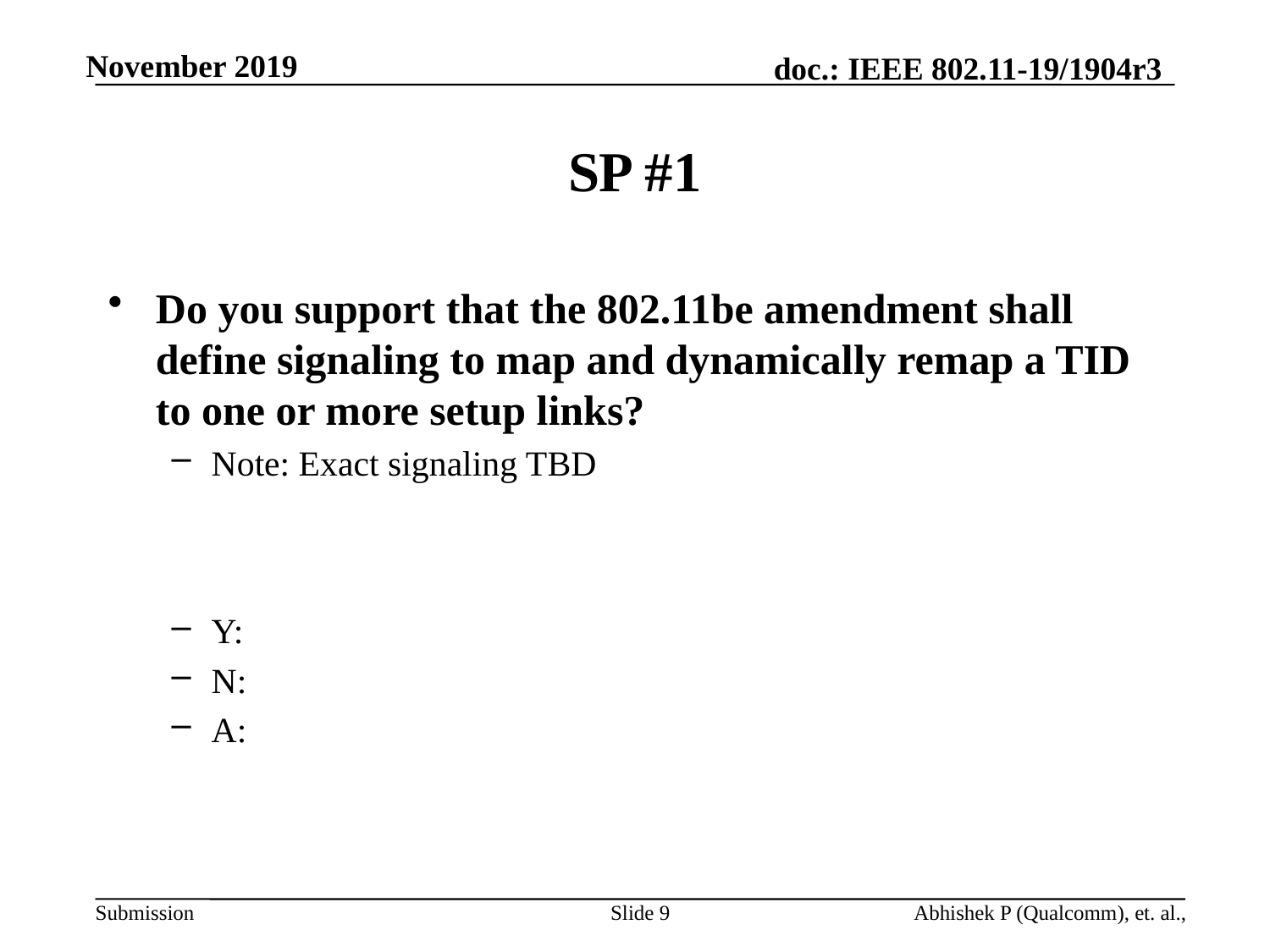

# SP #1
Do you support that the 802.11be amendment shall define signaling to map and dynamically remap a TID to one or more setup links?
Note: Exact signaling TBD

Y:
N:
A:

Slide 9
Abhishek P (Qualcomm), et. al.,